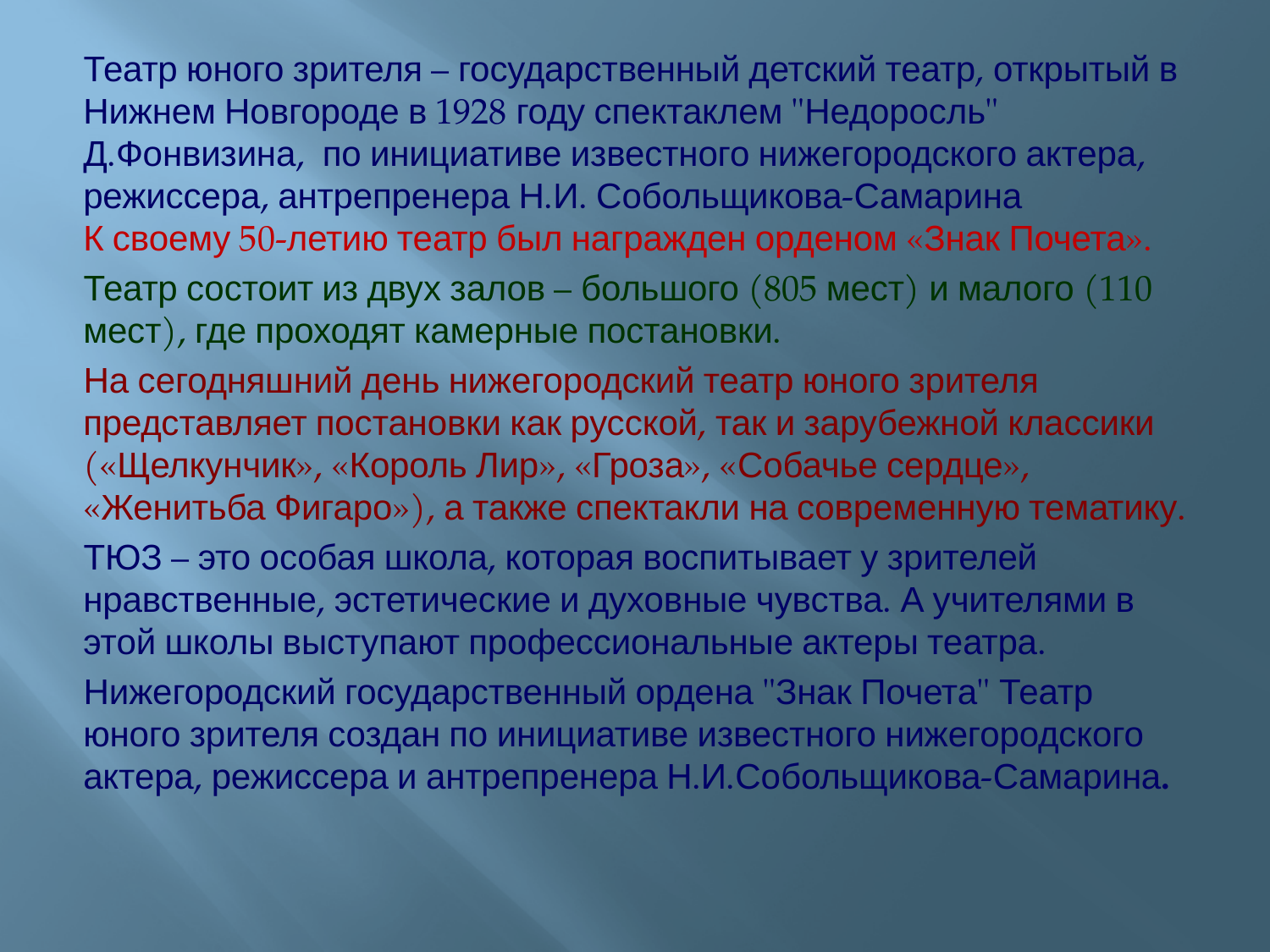

Театр юного зрителя – государственный детский театр, открытый в Нижнем Новгороде в 1928 году спектаклем "Недоросль" Д.Фонвизина,  по инициативе известного нижегородского актера, режиссера, антрепренера Н.И. Собольщикова-Самарина
К своему 50-летию театр был награжден орденом «Знак Почета».
      Театр состоит из двух залов – большого (805 мест) и малого (110 мест), где проходят камерные постановки.
      На сегодняшний день нижегородский театр юного зрителя представляет постановки как русской, так и зарубежной классики («Щелкунчик», «Король Лир», «Гроза», «Собачье сердце», «Женитьба Фигаро»), а также спектакли на современную тематику.
      ТЮЗ – это особая школа, которая воспитывает у зрителей нравственные, эстетические и духовные чувства. А учителями в этой школы выступают профессиональные актеры театра.
      Нижегородский государственный ордена "Знак Почета" Театр юного зрителя создан по инициативе известного нижегородского актера, режиссера и антрепренера Н.И.Собольщикова-Самарина.